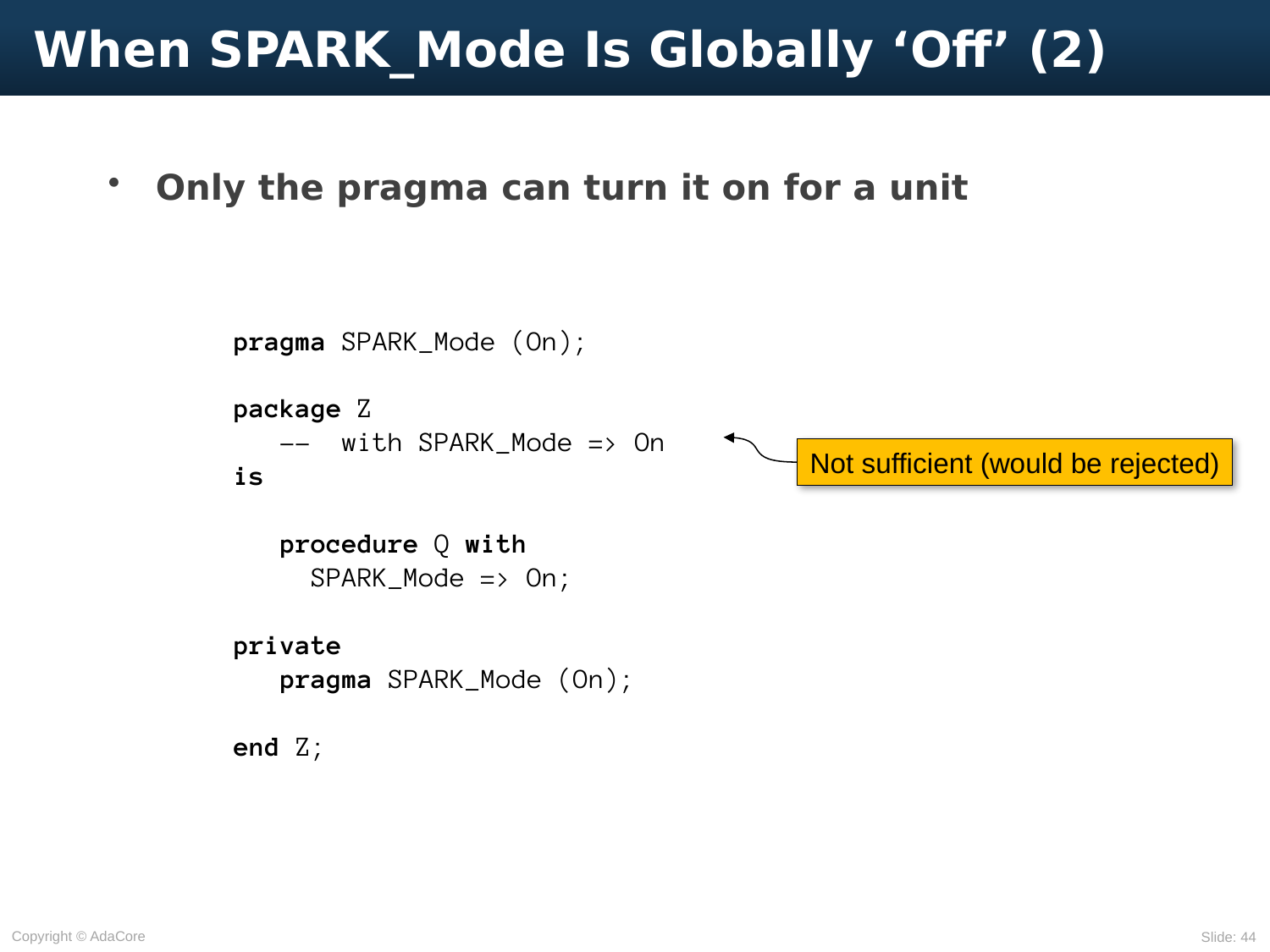

# When SPARK_Mode Is Globally ‘Off’ (2)
Only the pragma can turn it on for a unit
pragma SPARK_Mode (On);

package Z
   --  with SPARK_Mode => On
is

   procedure Q with
     SPARK_Mode => On;

private
   pragma SPARK_Mode (On);

end Z;

Not sufficient (would be rejected)